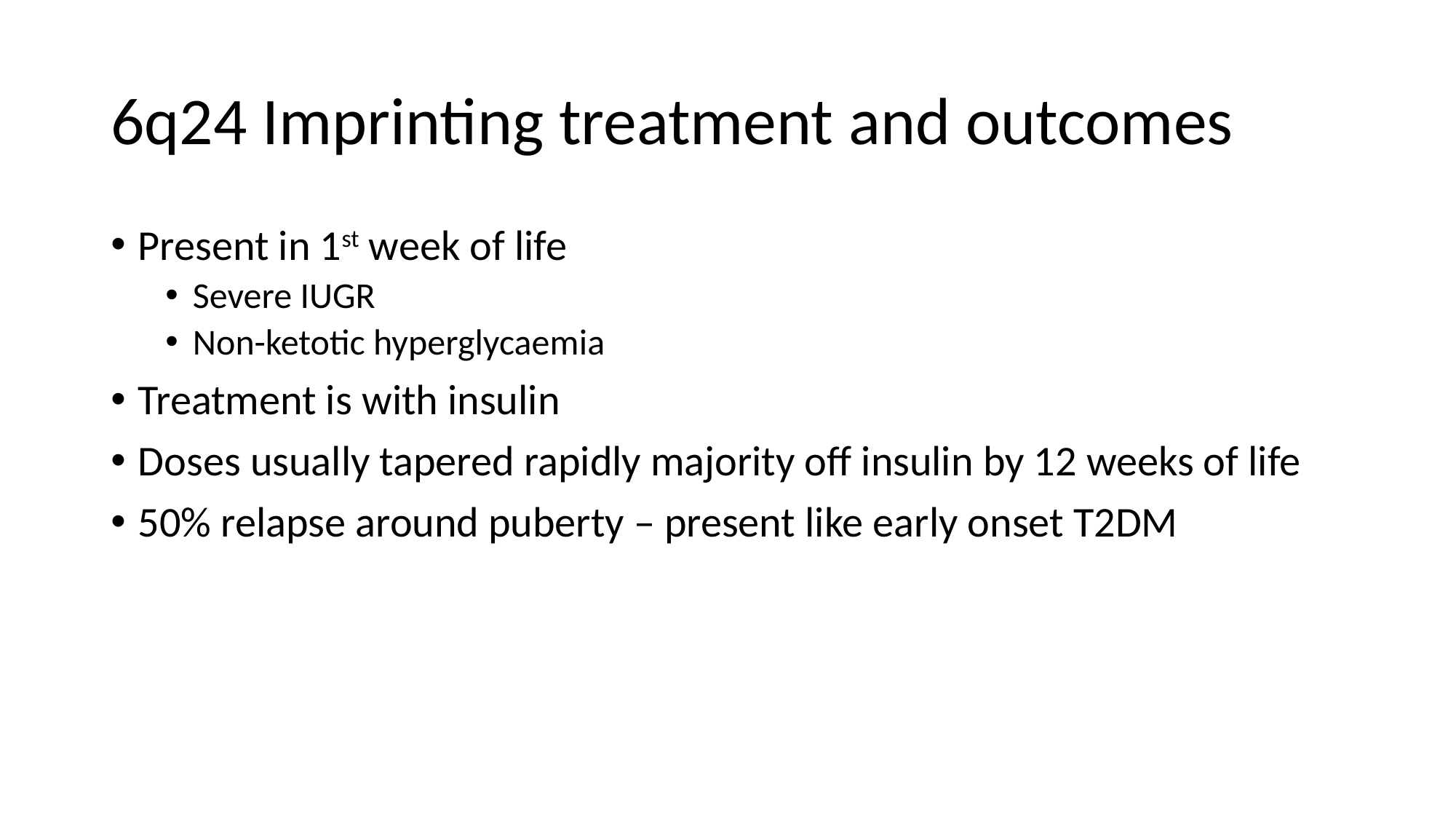

# 6q24 Imprinting treatment and outcomes
Present in 1st week of life
Severe IUGR
Non-ketotic hyperglycaemia
Treatment is with insulin
Doses usually tapered rapidly majority off insulin by 12 weeks of life
50% relapse around puberty – present like early onset T2DM